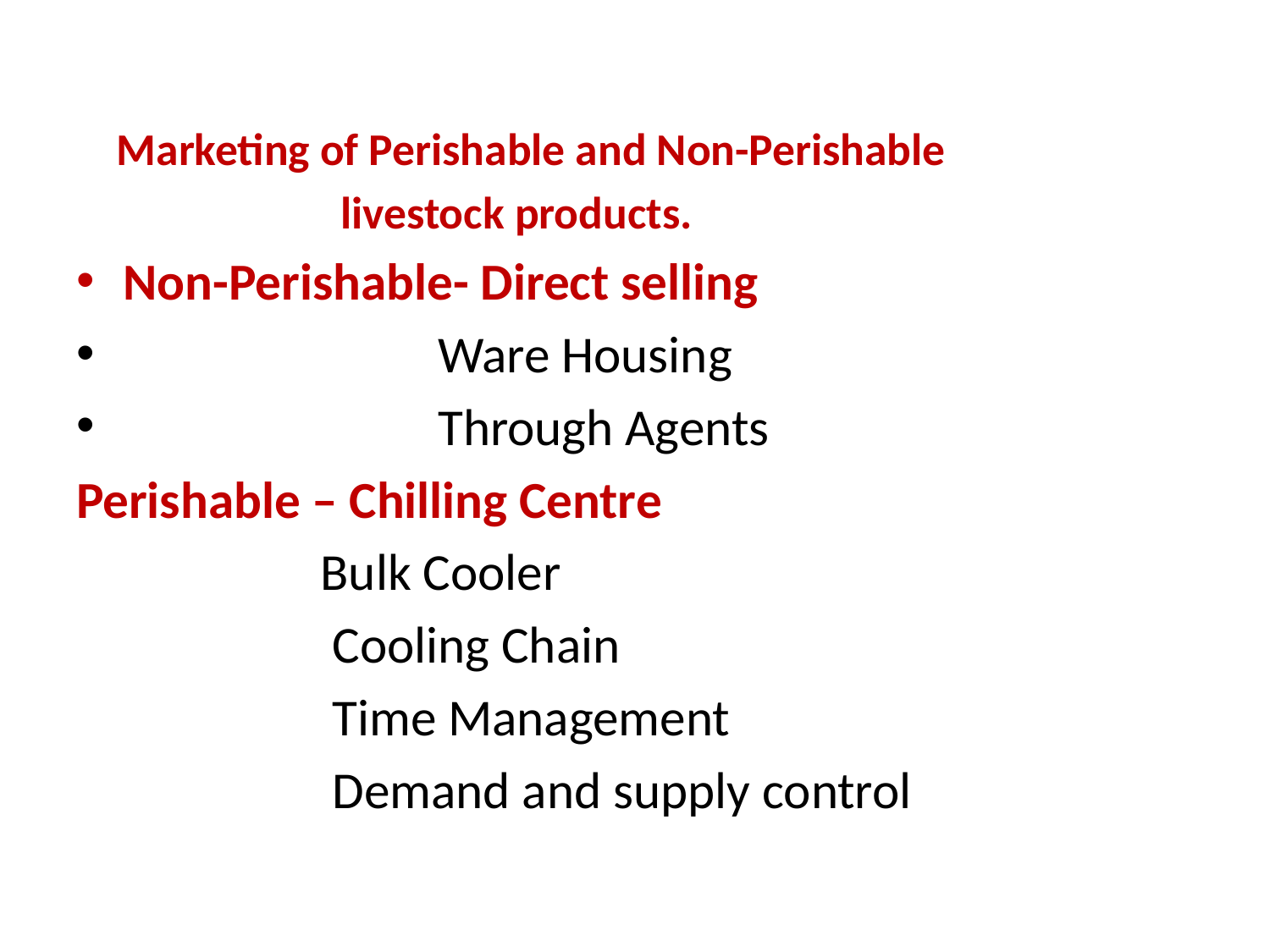

Marketing of Perishable and Non-Perishable
                          livestock products.
Non-Perishable- Direct selling
                           Ware Housing
                           Through Agents
Perishable – Chilling Centre
                     Bulk Cooler
                      Cooling Chain
                      Time Management
                      Demand and supply control